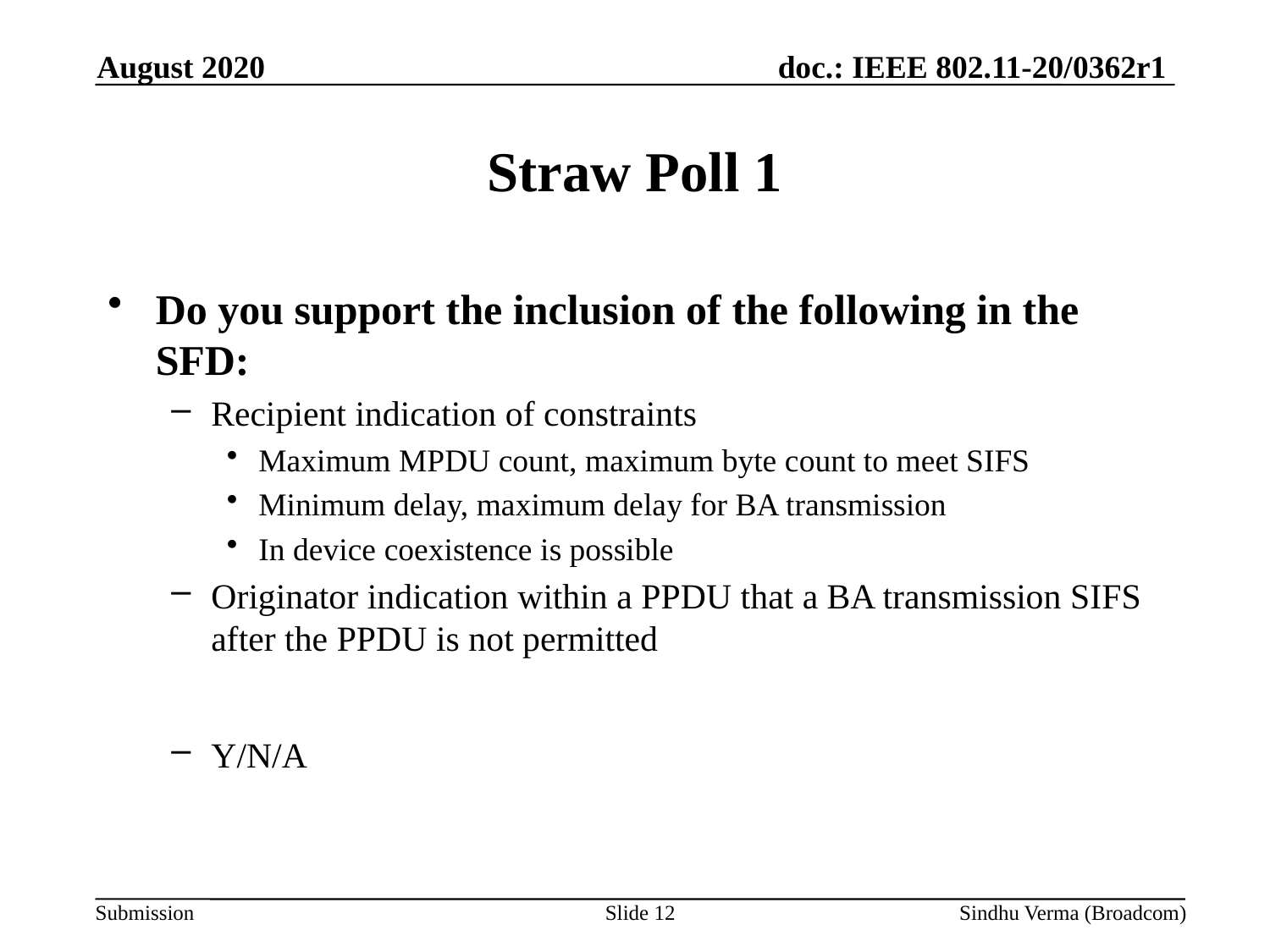

August 2020
# Straw Poll 1
Do you support the inclusion of the following in the SFD:
Recipient indication of constraints
Maximum MPDU count, maximum byte count to meet SIFS
Minimum delay, maximum delay for BA transmission
In device coexistence is possible
Originator indication within a PPDU that a BA transmission SIFS after the PPDU is not permitted

Y/N/A
Slide 12
Sindhu Verma (Broadcom)